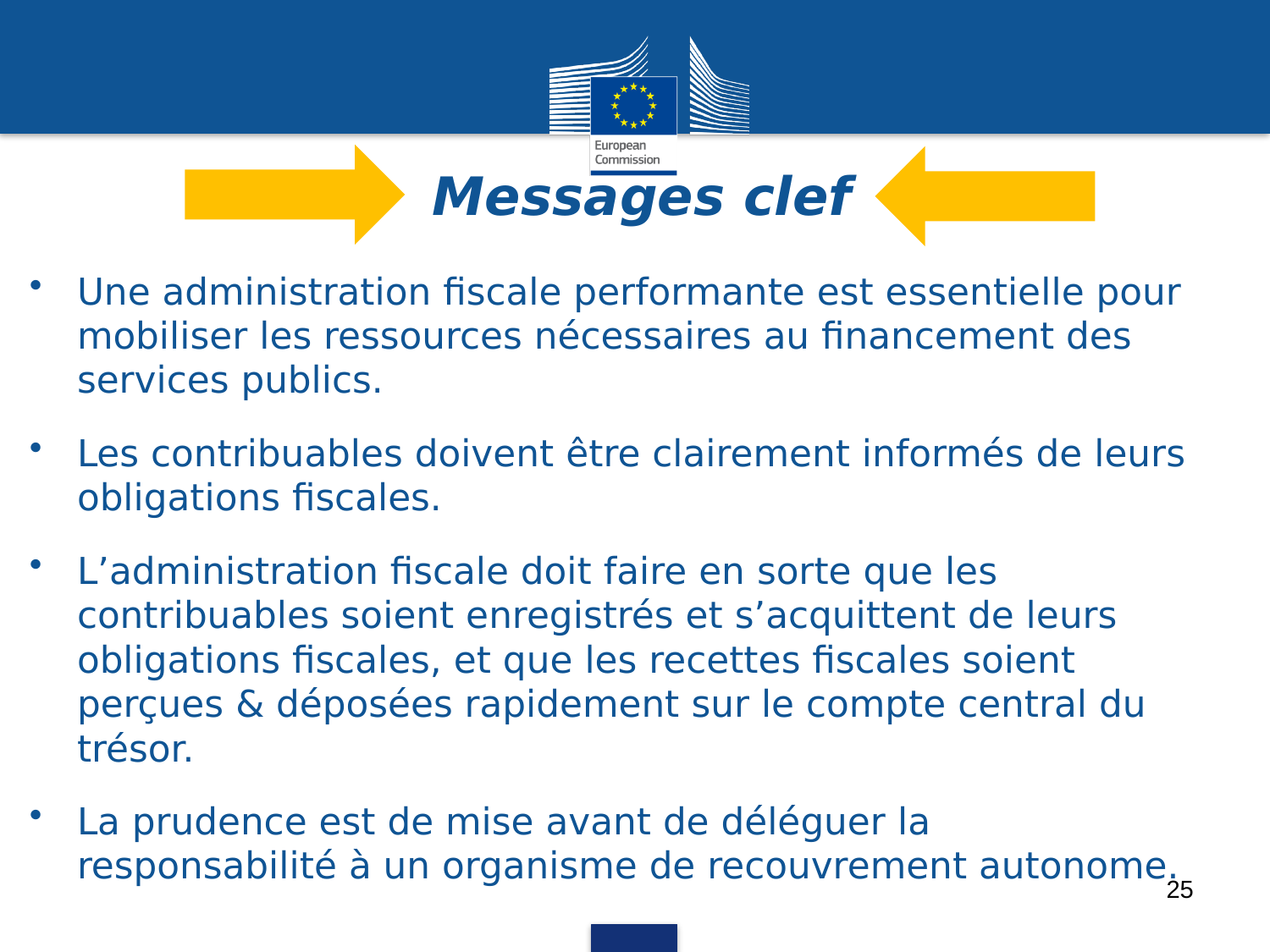

Messages clef

Une administration fiscale performante est essentielle pour mobiliser les ressources nécessaires au financement des services publics.
Les contribuables doivent être clairement informés de leurs obligations fiscales.
L’administration fiscale doit faire en sorte que les contribuables soient enregistrés et s’acquittent de leurs obligations fiscales, et que les recettes fiscales soient perçues & déposées rapidement sur le compte central du trésor.
La prudence est de mise avant de déléguer la responsabilité à un organisme de recouvrement autonome.

25